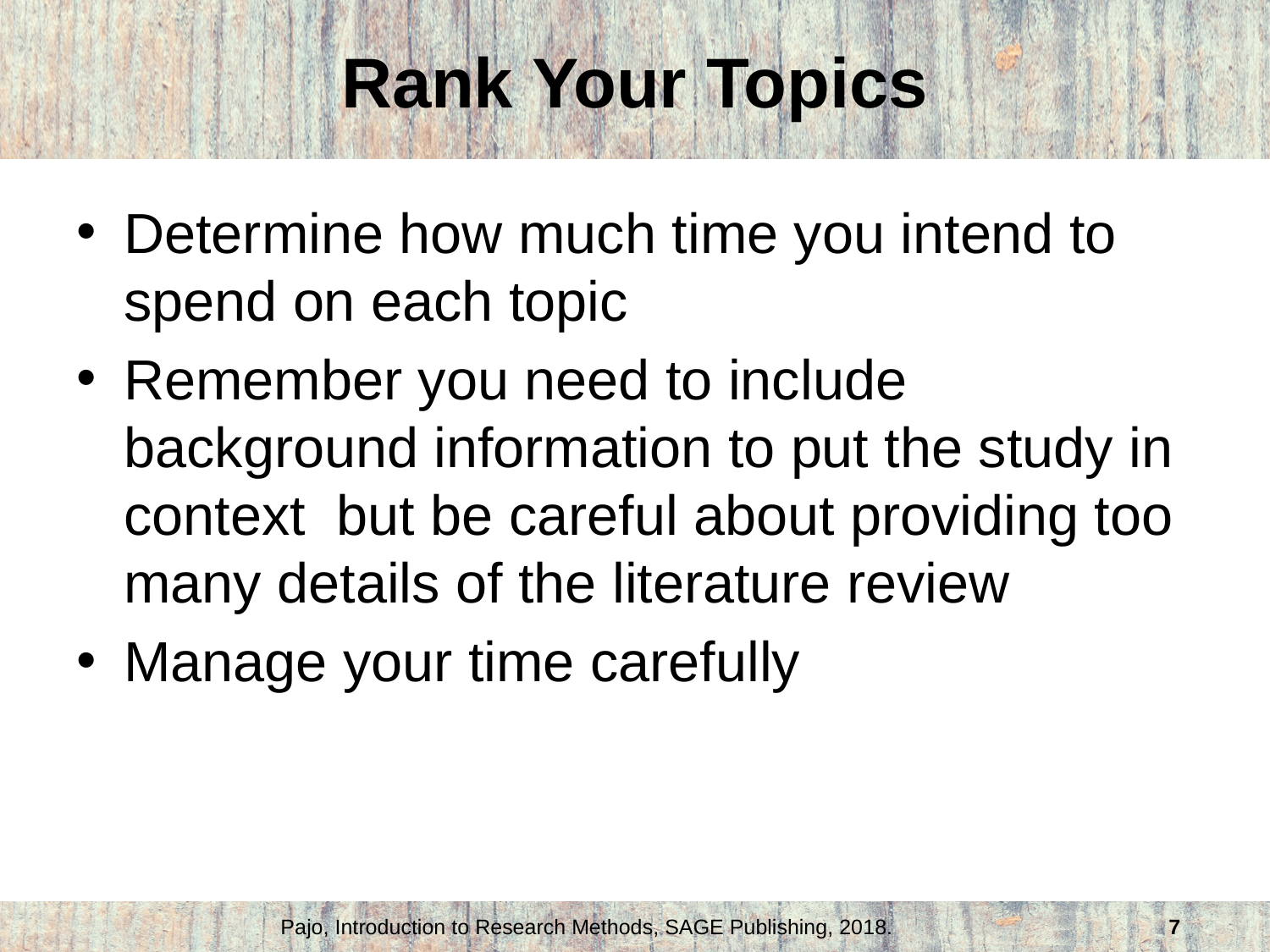

# Rank Your Topics
Determine how much time you intend to spend on each topic
Remember you need to include background information to put the study in context  but be careful about providing too many details of the literature review
Manage your time carefully
Pajo, Introduction to Research Methods, SAGE Publishing, 2018.
7